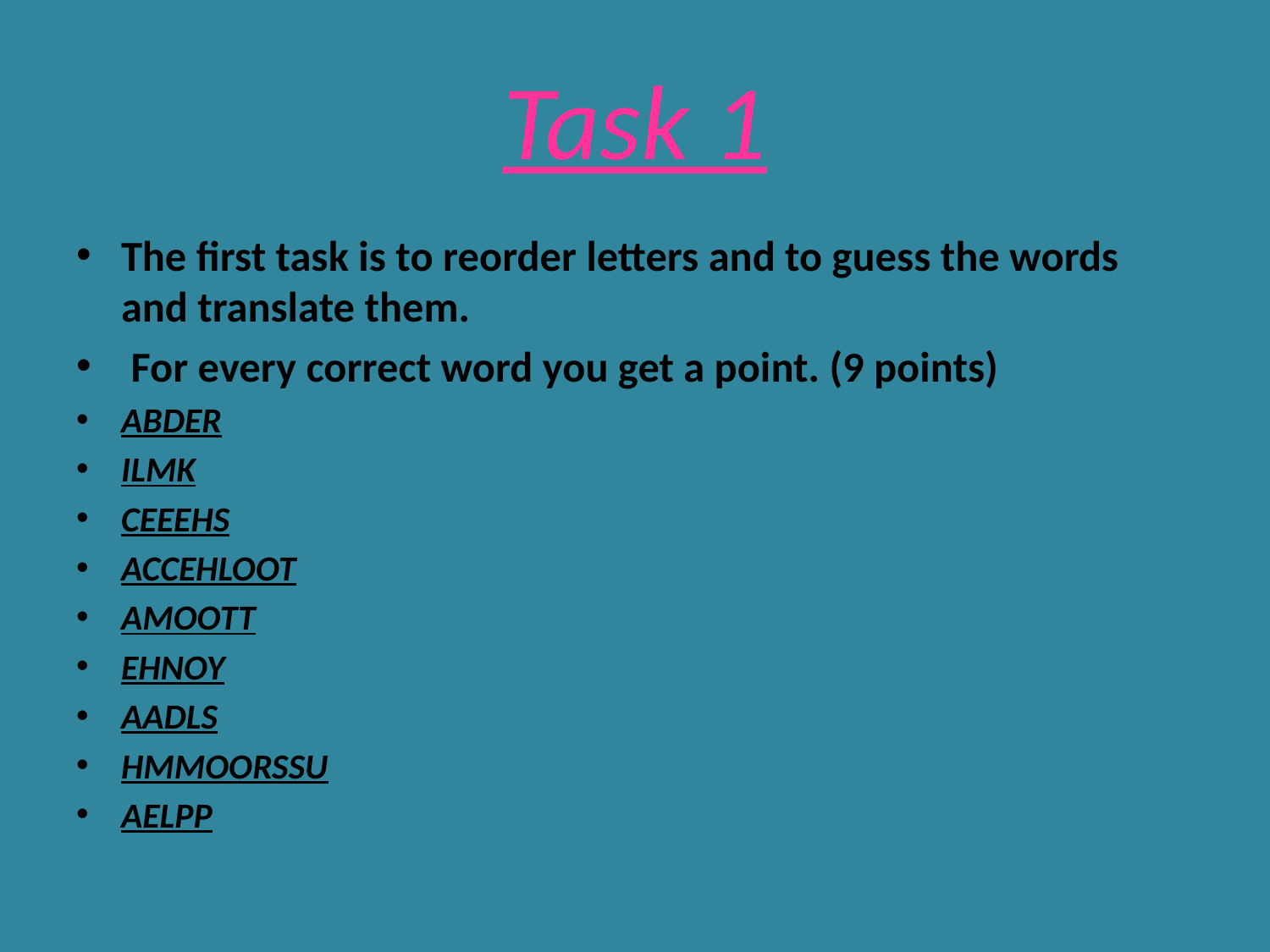

# Task 1
The first task is to reorder letters and to guess the words and translate them.
 For every correct word you get a point. (9 points)
ABDER
ILMK
CEEEHS
ACCEHLOOT
AMOOTT
EHNOY
AADLS
HMMOORSSU
AELPP